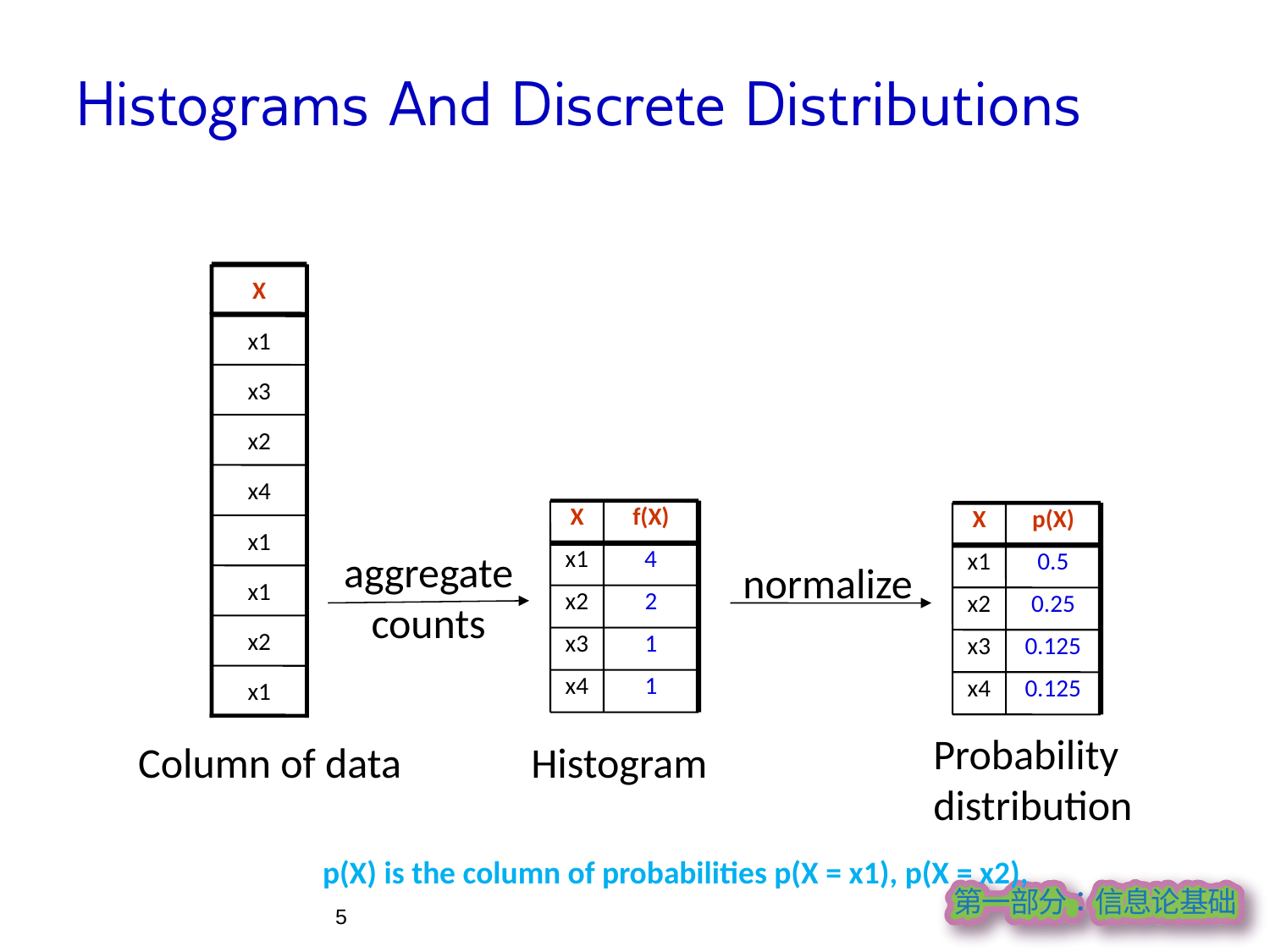

Histograms And Discrete Distributions
X

x1

x3

x2

x4

x1

x1

x2

x1

Column of data
X

f(X)

x1

4
x2

2
x3

1
x4

1

Histogram
X

p(X)

x1

0.5
x2

0.25
x3

0.125
x4

0.125

Probability distribution
aggregate counts

normalize

p(X) is the column of probabilities p(X = x1), p(X = x2),
5